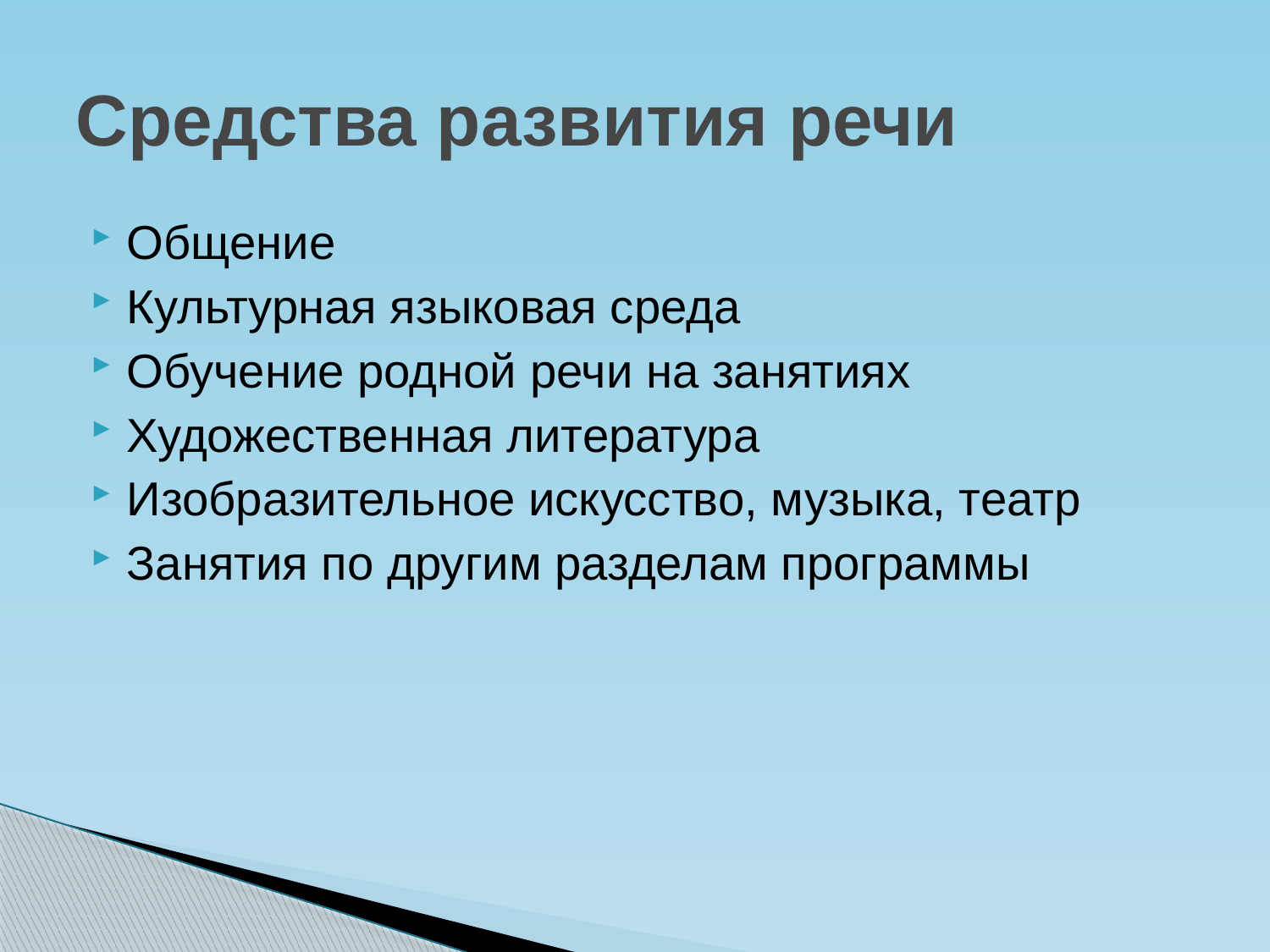

# Средства развития речи
Общение
Культурная языковая среда
Обучение родной речи на занятиях
Художественная литература
Изобразительное искусство, музыка, театр
Занятия по другим разделам программы